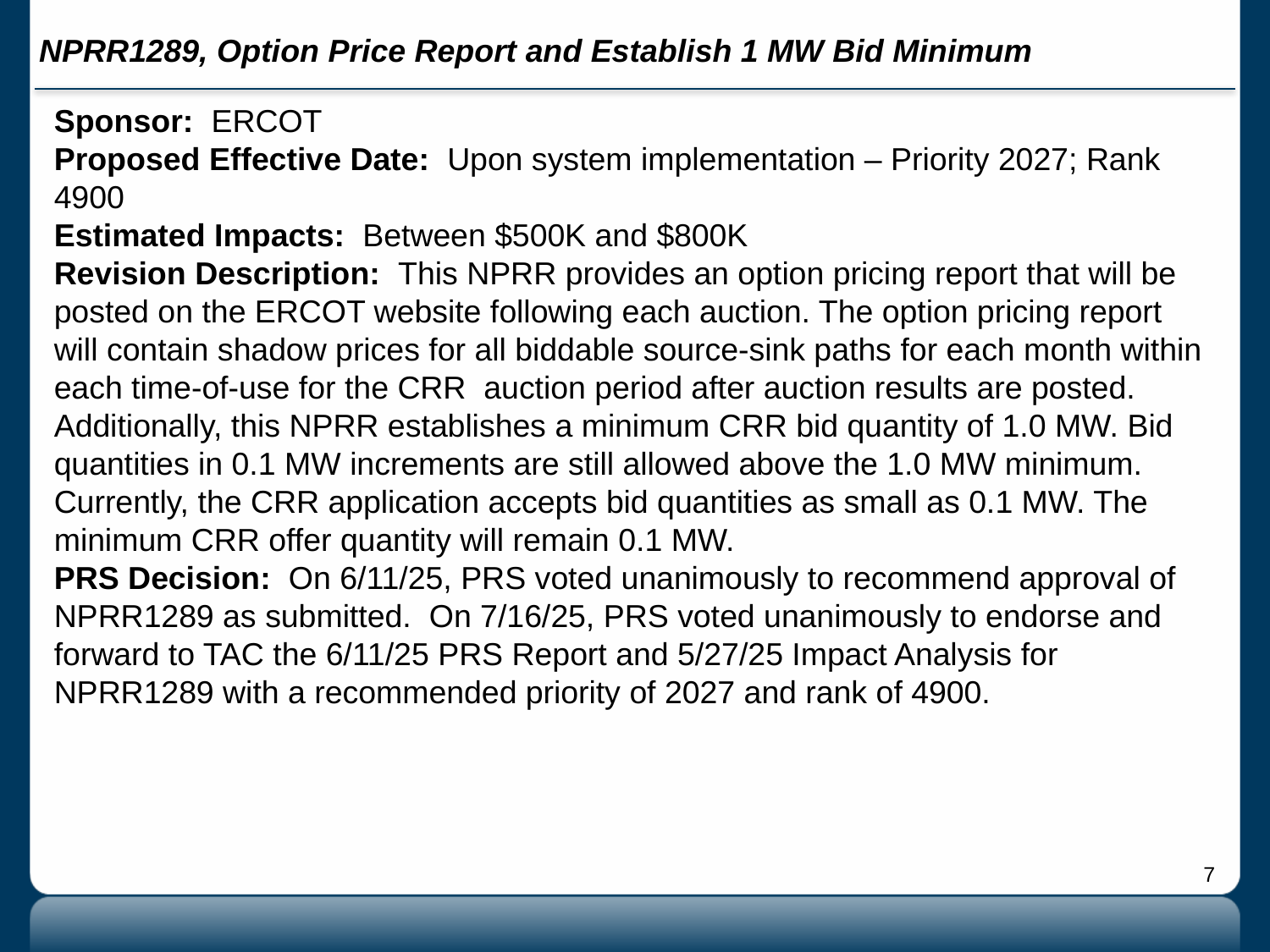

# NPRR1289, Option Price Report and Establish 1 MW Bid Minimum
Sponsor:  ERCOT
Proposed Effective Date:  Upon system implementation – Priority 2027; Rank 4900
Estimated Impacts:  Between $500K and $800K
Revision Description:  This NPRR provides an option pricing report that will be posted on the ERCOT website following each auction. The option pricing report will contain shadow prices for all biddable source-sink paths for each month within each time-of-use for the CRR  auction period after auction results are posted. Additionally, this NPRR establishes a minimum CRR bid quantity of 1.0 MW. Bid quantities in 0.1 MW increments are still allowed above the 1.0 MW minimum. Currently, the CRR application accepts bid quantities as small as 0.1 MW. The minimum CRR offer quantity will remain 0.1 MW.
PRS Decision:  On 6/11/25, PRS voted unanimously to recommend approval of NPRR1289 as submitted.  On 7/16/25, PRS voted unanimously to endorse and forward to TAC the 6/11/25 PRS Report and 5/27/25 Impact Analysis for NPRR1289 with a recommended priority of 2027 and rank of 4900.